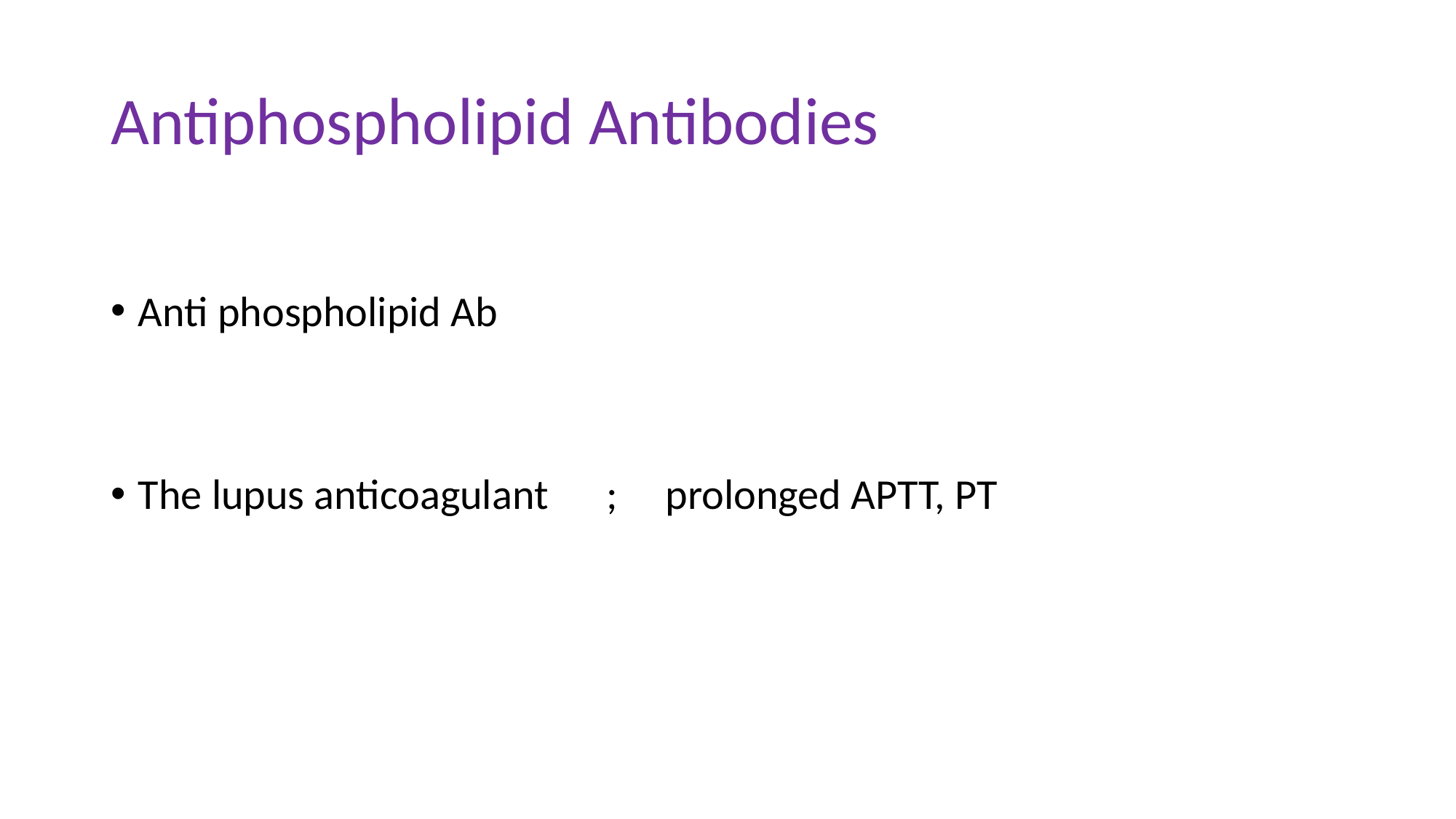

# Antiphospholipid Antibodies

Anti phospholipid Ab

The lupus anticoagulant      ;     prolonged APTT, PT